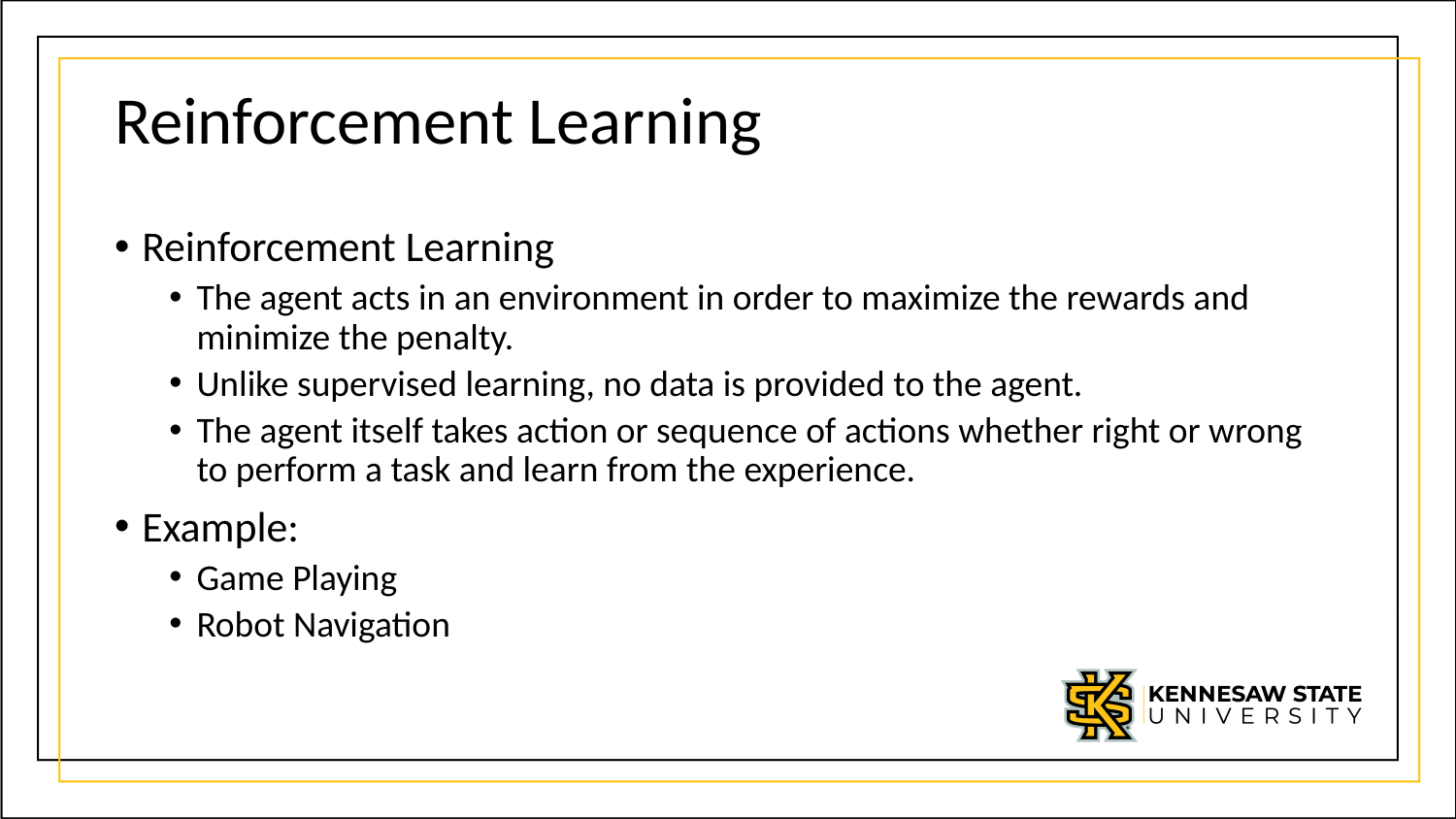

# Reinforcement Learning
Reinforcement Learning
The agent acts in an environment in order to maximize the rewards and minimize the penalty.
Unlike supervised learning, no data is provided to the agent.
The agent itself takes action or sequence of actions whether right or wrong to perform a task and learn from the experience.
Example:
Game Playing
Robot Navigation